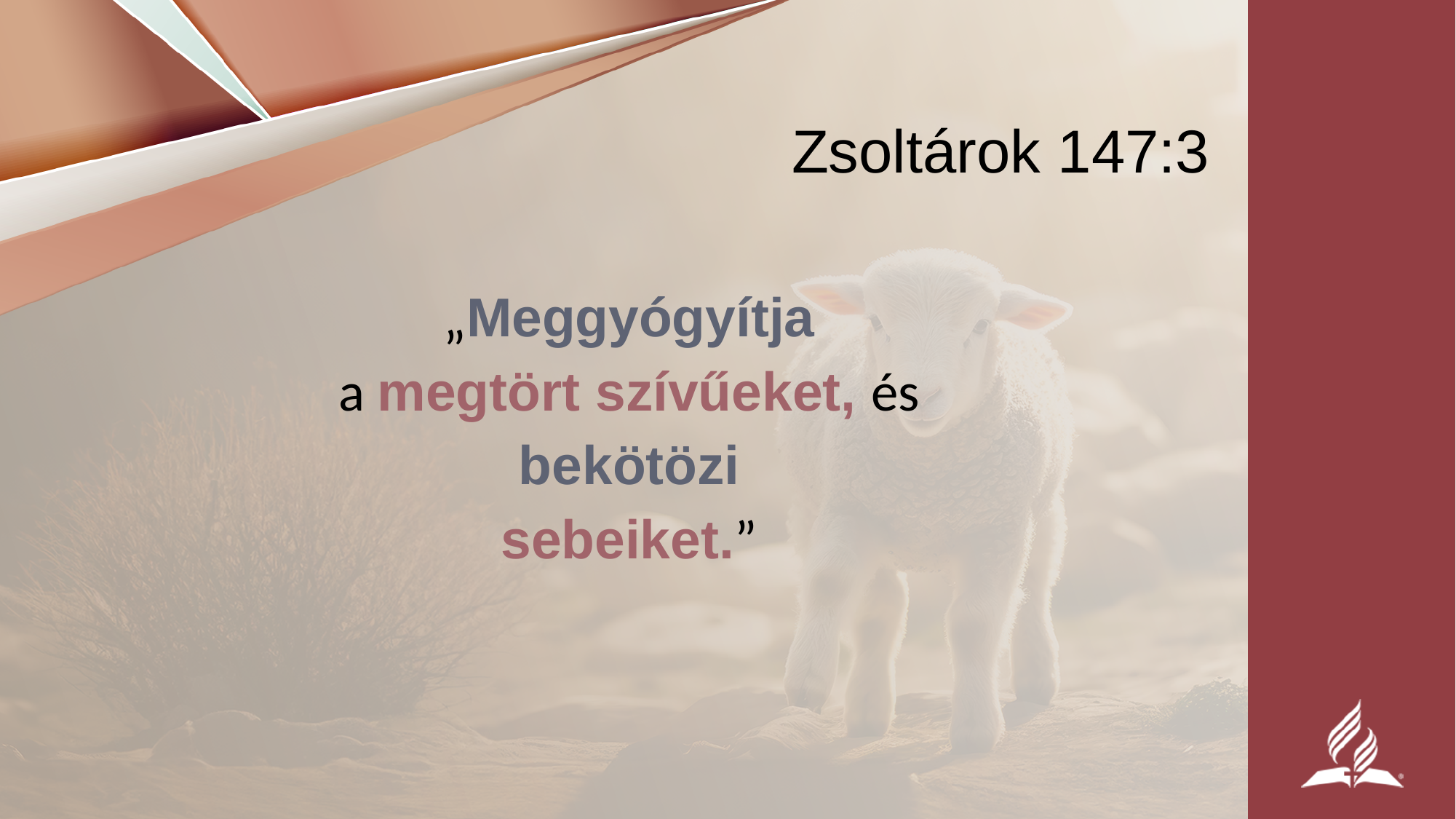

# Zsoltárok 147:3

„Meggyógyítja
a megtört szívűeket, és
bekötözi
sebeiket.”